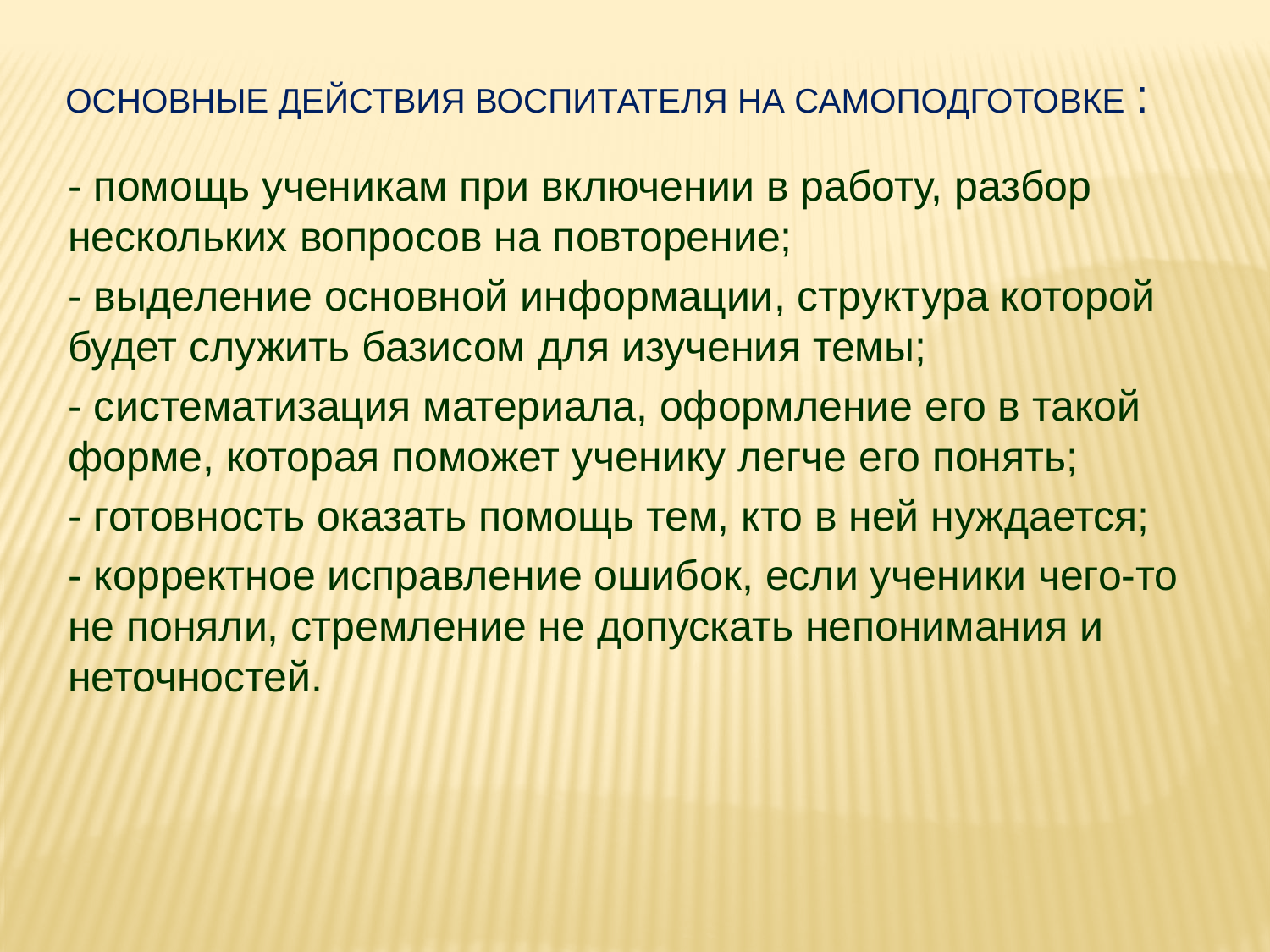

# Основные действия воспитателя на самоподготовке :
- помощь ученикам при включении в работу, разбор нескольких вопросов на повторение;
- выделение основной информации, структура которой будет служить базисом для изучения темы;
- систематизация материала, оформление его в такой форме, которая поможет ученику легче его понять;
- готовность оказать помощь тем, кто в ней нуждается;
- корректное исправление ошибок, если ученики чего-то не поняли, стремление не допускать непонимания и неточностей.